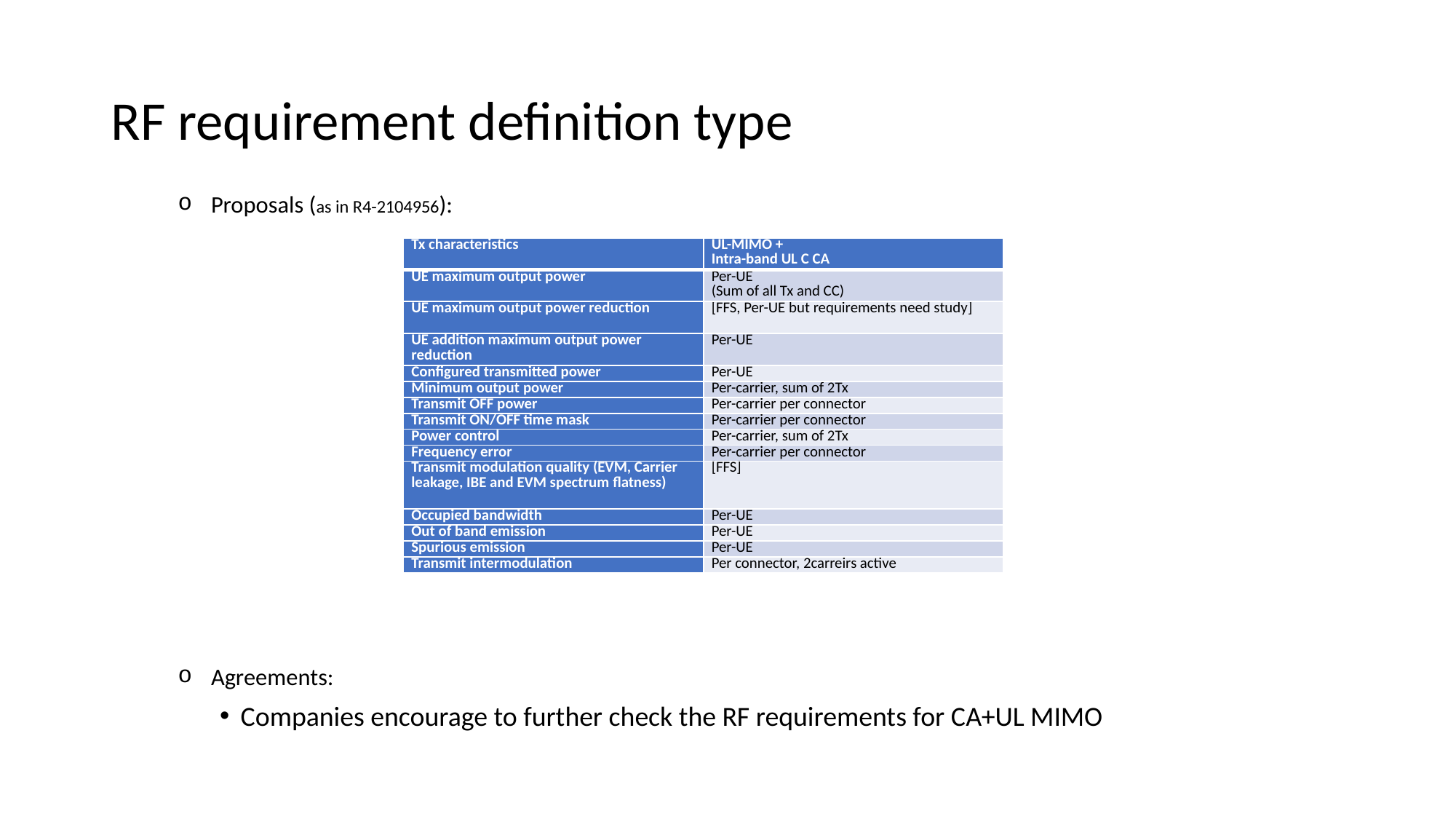

# RF requirement definition type
Proposals (as in R4-2104956):

Agreements:
Companies encourage to further check the RF requirements for CA+UL MIMO

| Tx characteristics | UL-MIMO + Intra-band UL C CA |
| --- | --- |
| UE maximum output power | Per-UE (Sum of all Tx and CC) |
| UE maximum output power reduction | [FFS, Per-UE but requirements need study] |
| UE addition maximum output power reduction | Per-UE |
| Configured transmitted power | Per-UE |
| Minimum output power | Per-carrier, sum of 2Tx |
| Transmit OFF power | Per-carrier per connector |
| Transmit ON/OFF time mask | Per-carrier per connector |
| Power control | Per-carrier, sum of 2Tx |
| Frequency error | Per-carrier per connector |
| Transmit modulation quality (EVM, Carrier leakage, IBE and EVM spectrum flatness) | [FFS] |
| Occupied bandwidth | Per-UE |
| Out of band emission | Per-UE |
| Spurious emission | Per-UE |
| Transmit intermodulation | Per connector, 2carreirs active |